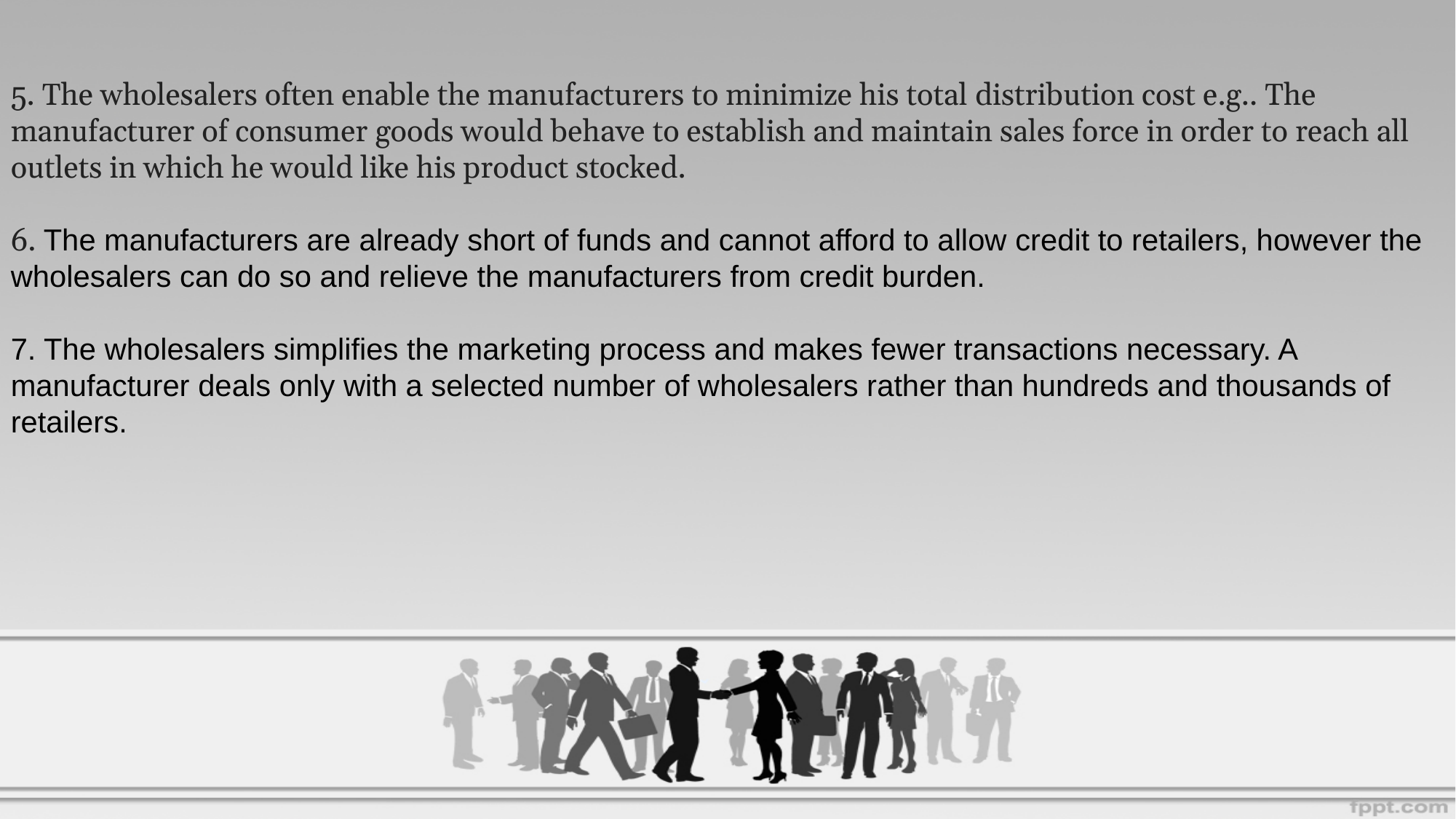

5. The wholesalers often enable the manufacturers to minimize his total distribution cost e.g.. The manufacturer of consumer goods would behave to establish and maintain sales force in order to reach all outlets in which he would like his product stocked.

6. The manufacturers are already short of funds and cannot afford to allow credit to retailers, however the wholesalers can do so and relieve the manufacturers from credit burden.

7. The wholesalers simplifies the marketing process and makes fewer transactions necessary. A manufacturer deals only with a selected number of wholesalers rather than hundreds and thousands of retailers.